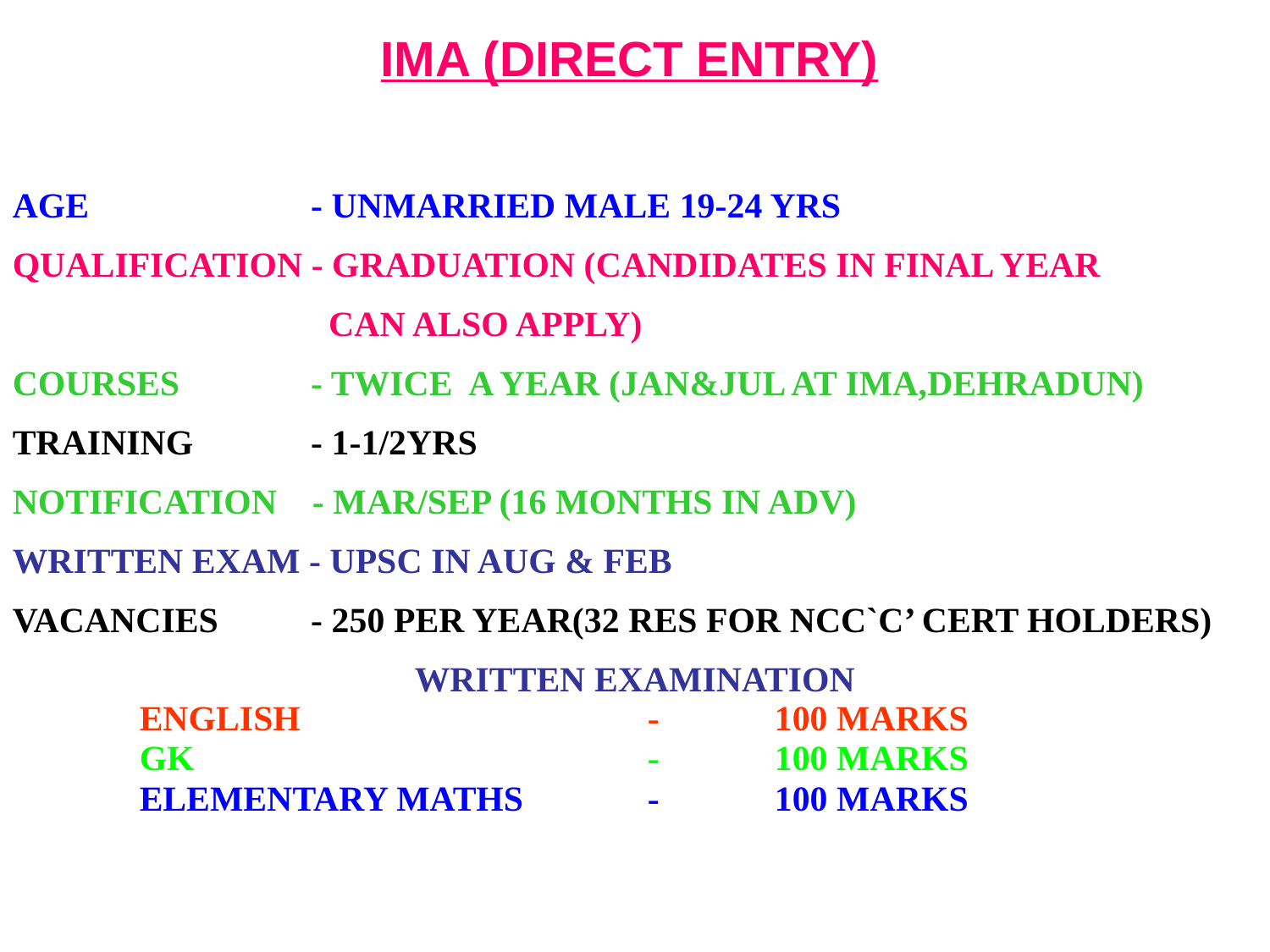

IMA (DIRECT ENTRY)

AGE		     - UNMARRIED MALE 19-24 YRS
QUALIFICATION - GRADUATION (CANDIDATES IN FINAL YEAR 			       CAN ALSO APPLY)
COURSES	     - TWICE  A YEAR (JAN&JUL AT IMA,DEHRADUN)
TRAINING	     - 1-1/2YRS
NOTIFICATION    - MAR/SEP (16 MONTHS IN ADV)
WRITTEN EXAM - UPSC IN AUG & FEB
VACANCIES	     - 250 PER YEAR(32 RES FOR NCC`C’ CERT HOLDERS)
WRITTEN EXAMINATION
	ENGLISH			-	100 MARKS			GK				-	100 MARKS
	ELEMENTARY MATHS	-	100 MARKS